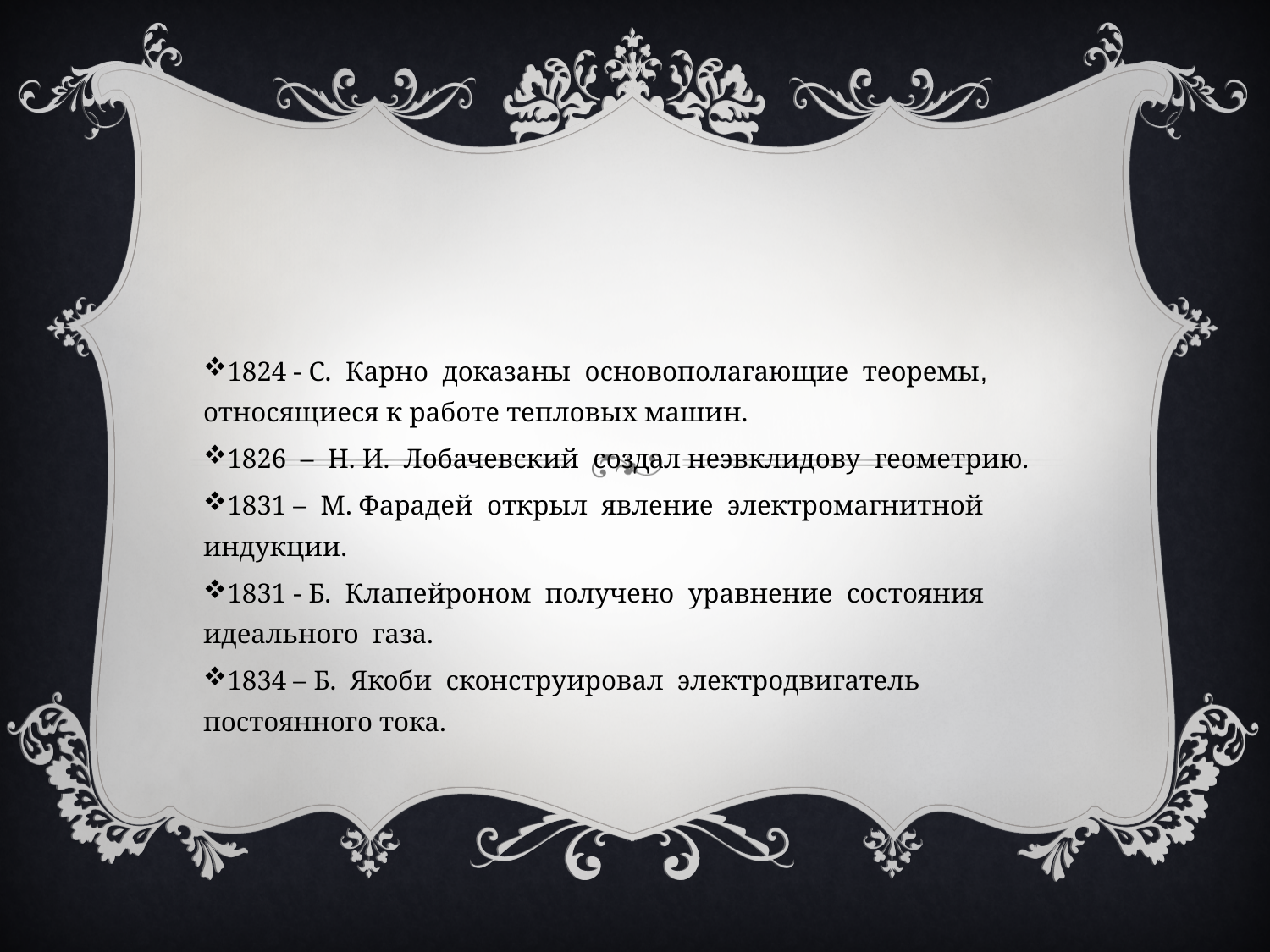

1824 - С.  Карно  доказаны  основополагающие  теоремы, относящиеся к работе тепловых машин.
1826  –  Н. И.  Лобачевский  создал неэвклидову  геометрию.
1831 –  М. Фарадей  открыл  явление  электромагнитной  индукции.
1831 - Б.  Клапейроном  получено  уравнение  состояния  идеального  газа.
1834 – Б.  Якоби  сконструировал  электродвигатель  постоянного тока.